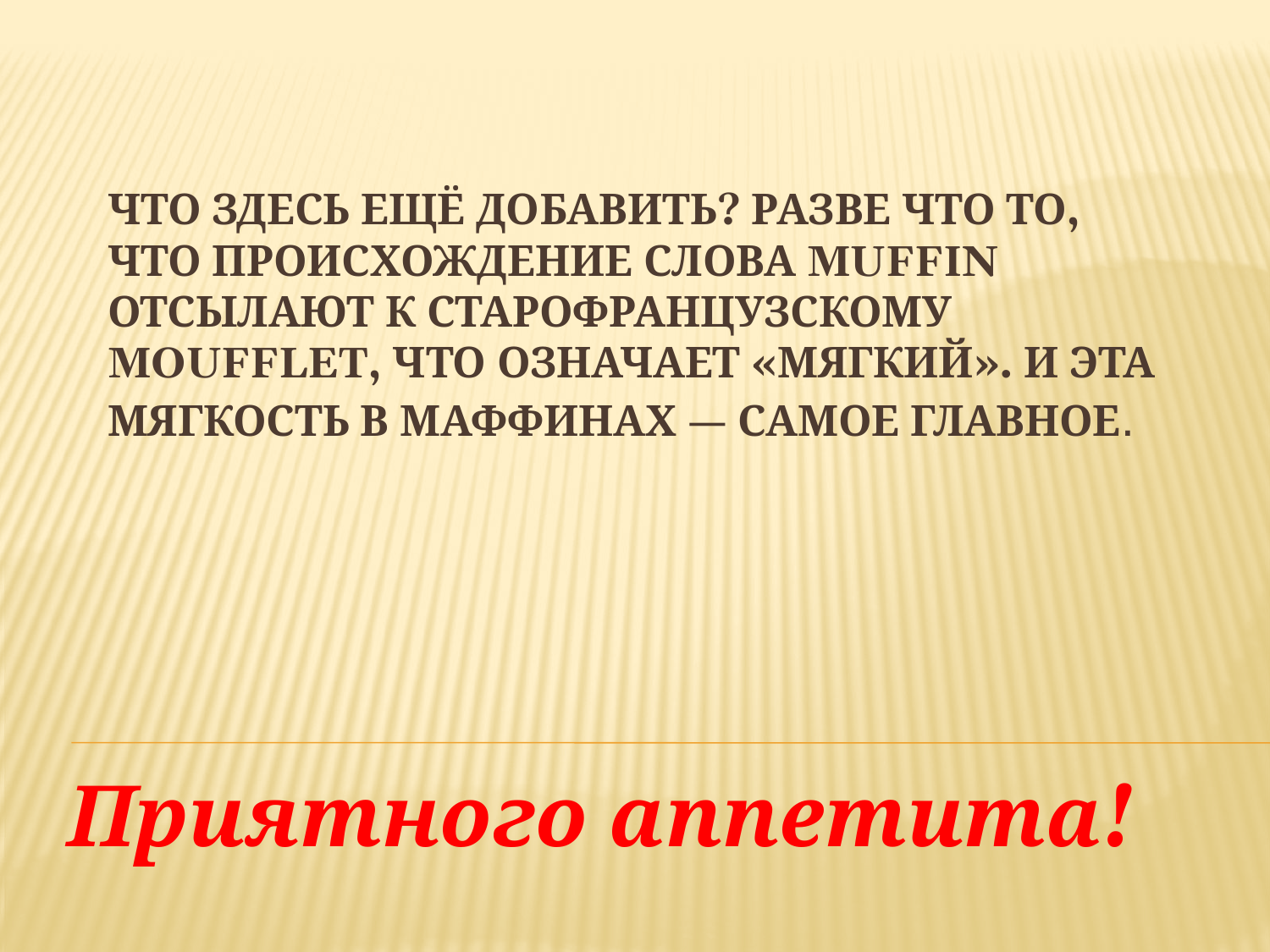

# Что здесь ещё добавить? Разве что то, что происхождение слова muffin отсылают к старофранцузскому moufflet, что означает «мягкий». И эта мягкость в маффинах — самое главное.
Приятного аппетита!